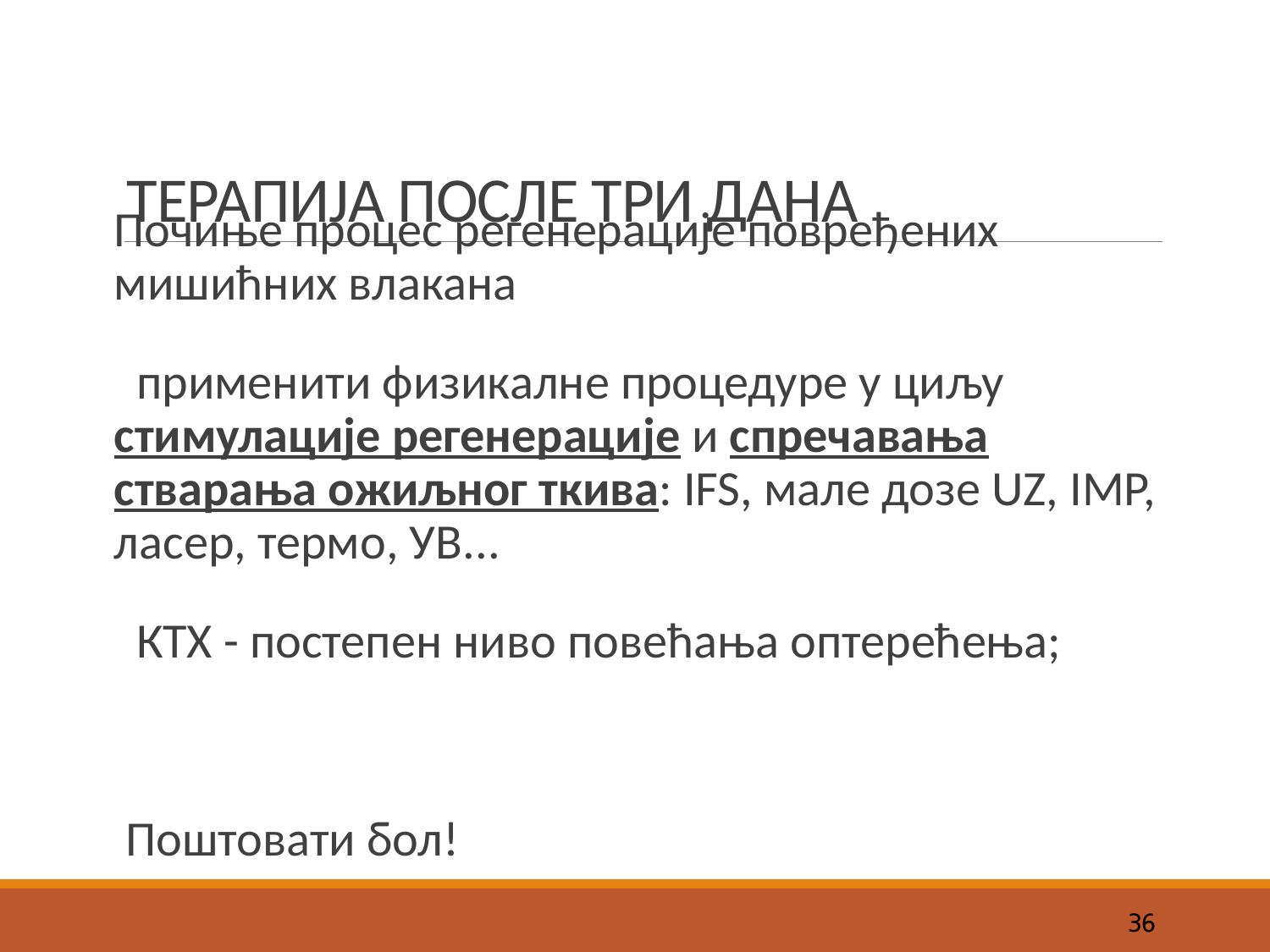

# ТЕРАПИЈА ПОСЛЕ ТРИ ДАНА
Почиње процес регенерације повређених мишићних влакана
 применити физикалне процедуре у циљу стимулације регенерације и спречавања стварања ожиљног ткива: IFS, мале дозе UZ, IMP, ласер, термо, УВ...
 КТХ - постепен ниво повећања оптерећења;

Поштовати бол!
36